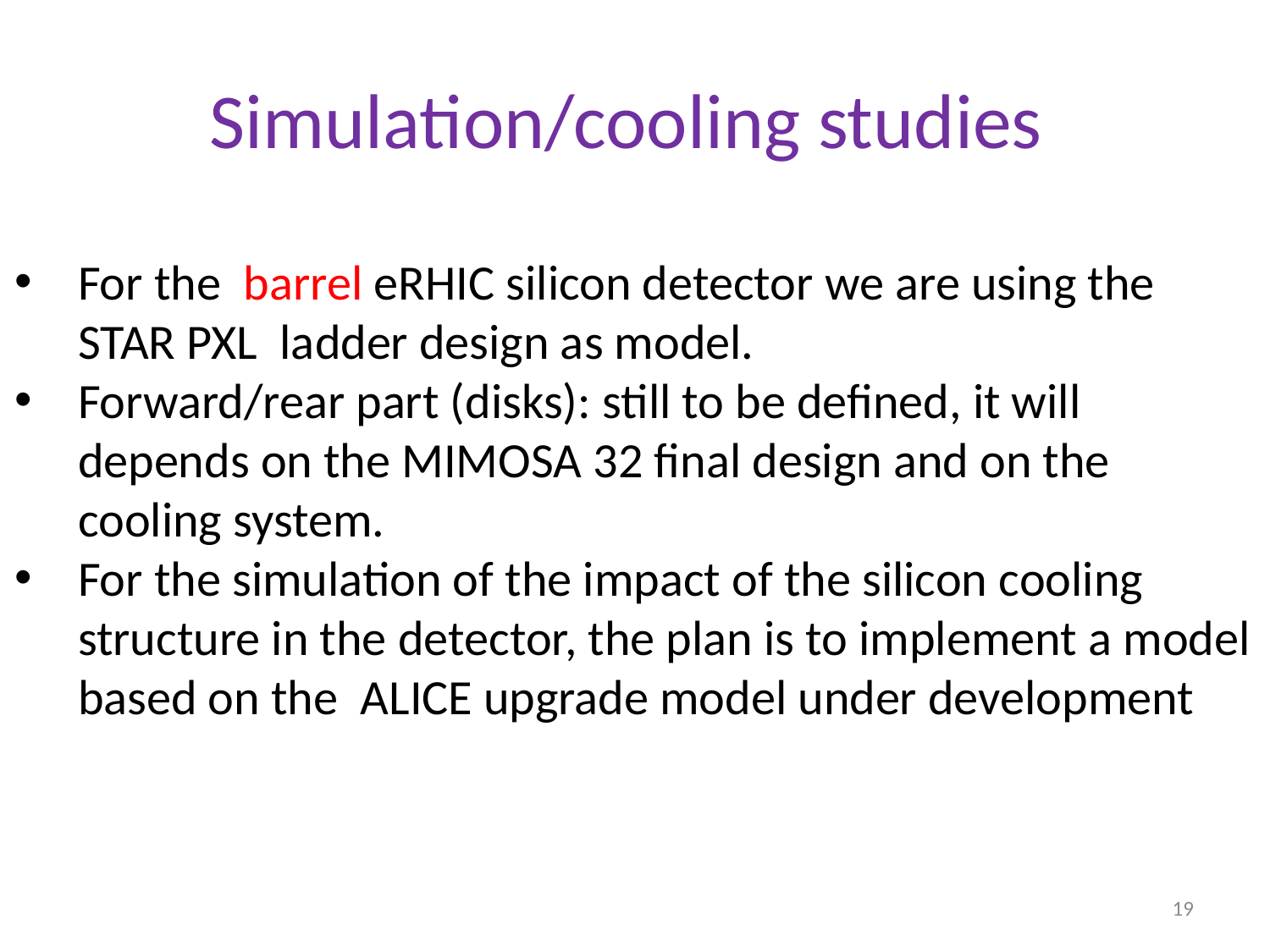

# Simulation/cooling studies
For the  barrel eRHIC silicon detector we are using the STAR PXL  ladder design as model.
Forward/rear part (disks): still to be defined, it will depends on the MIMOSA 32 final design and on the cooling system.
For the simulation of the impact of the silicon cooling structure in the detector, the plan is to implement a model based on the  ALICE upgrade model under development
19